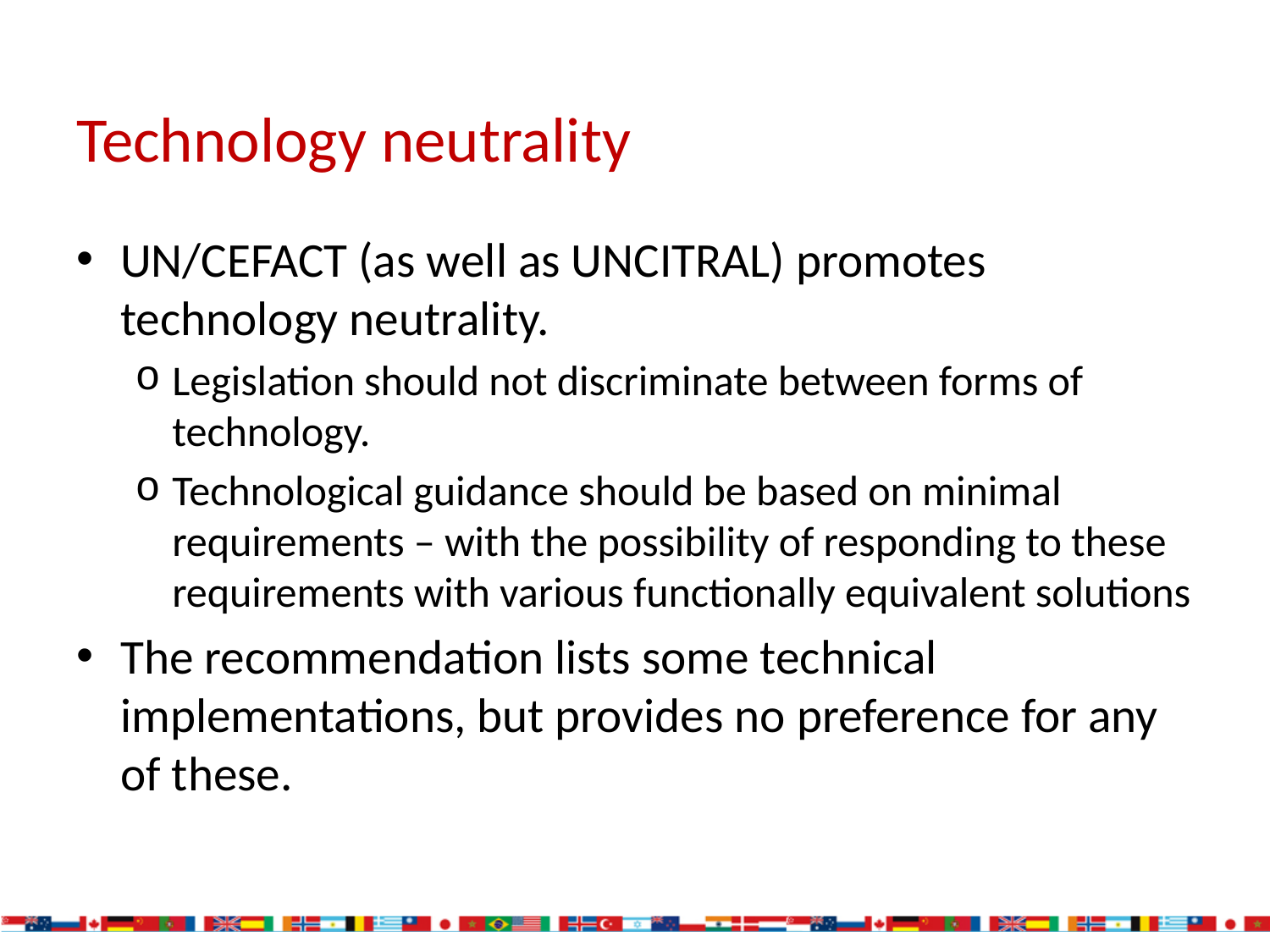

# Technology neutrality
UN/CEFACT (as well as UNCITRAL) promotes technology neutrality.
Legislation should not discriminate between forms of technology.
Technological guidance should be based on minimal requirements – with the possibility of responding to these requirements with various functionally equivalent solutions
The recommendation lists some technical implementations, but provides no preference for any of these.